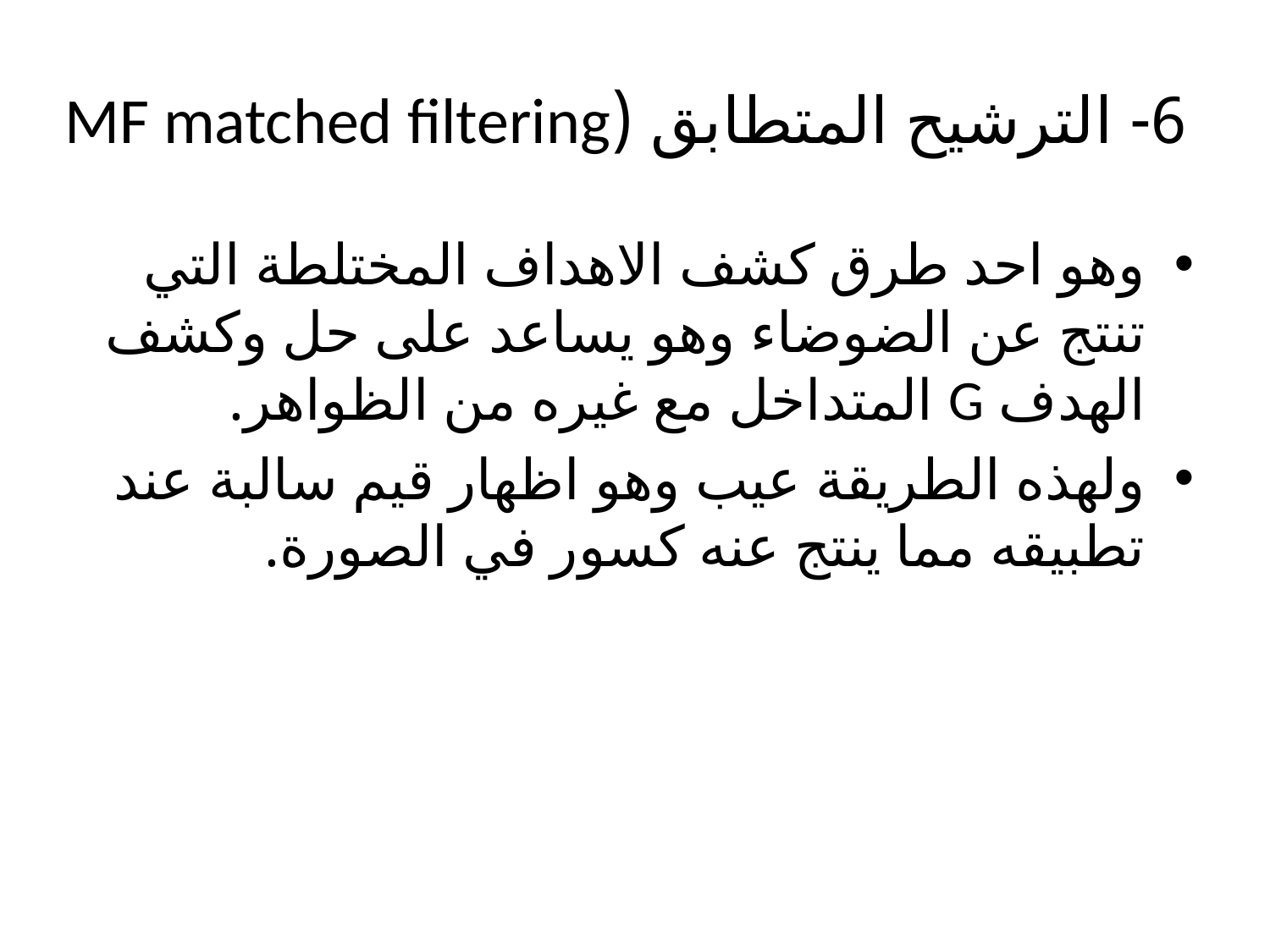

# 6- الترشيح المتطابق (MF matched filtering
وهو احد طرق كشف الاهداف المختلطة التي تنتج عن الضوضاء وهو يساعد على حل وكشف الهدف G المتداخل مع غيره من الظواهر.
ولهذه الطريقة عيب وهو اظهار قيم سالبة عند تطبيقه مما ينتج عنه كسور في الصورة.